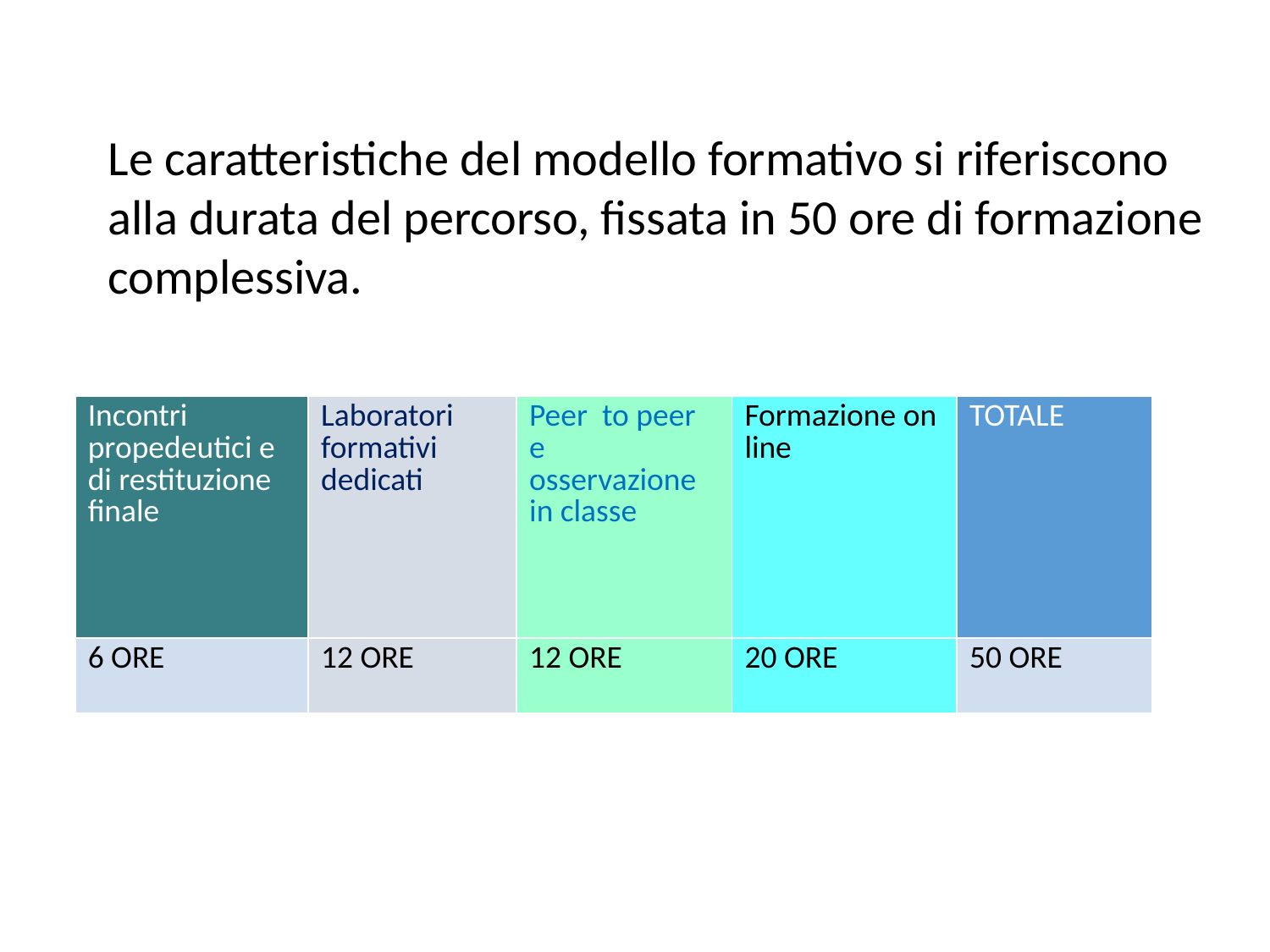

Le caratteristiche del modello formativo si riferiscono alla durata del percorso, fissata in 50 ore di formazione complessiva.

| Incontri propedeutici e di restituzione finale | Laboratori formativi dedicati | Peer to peer e osservazione in classe | Formazione on line | TOTALE |
| --- | --- | --- | --- | --- |
| 6 ORE | 12 ORE | 12 ORE | 20 ORE | 50 ORE |